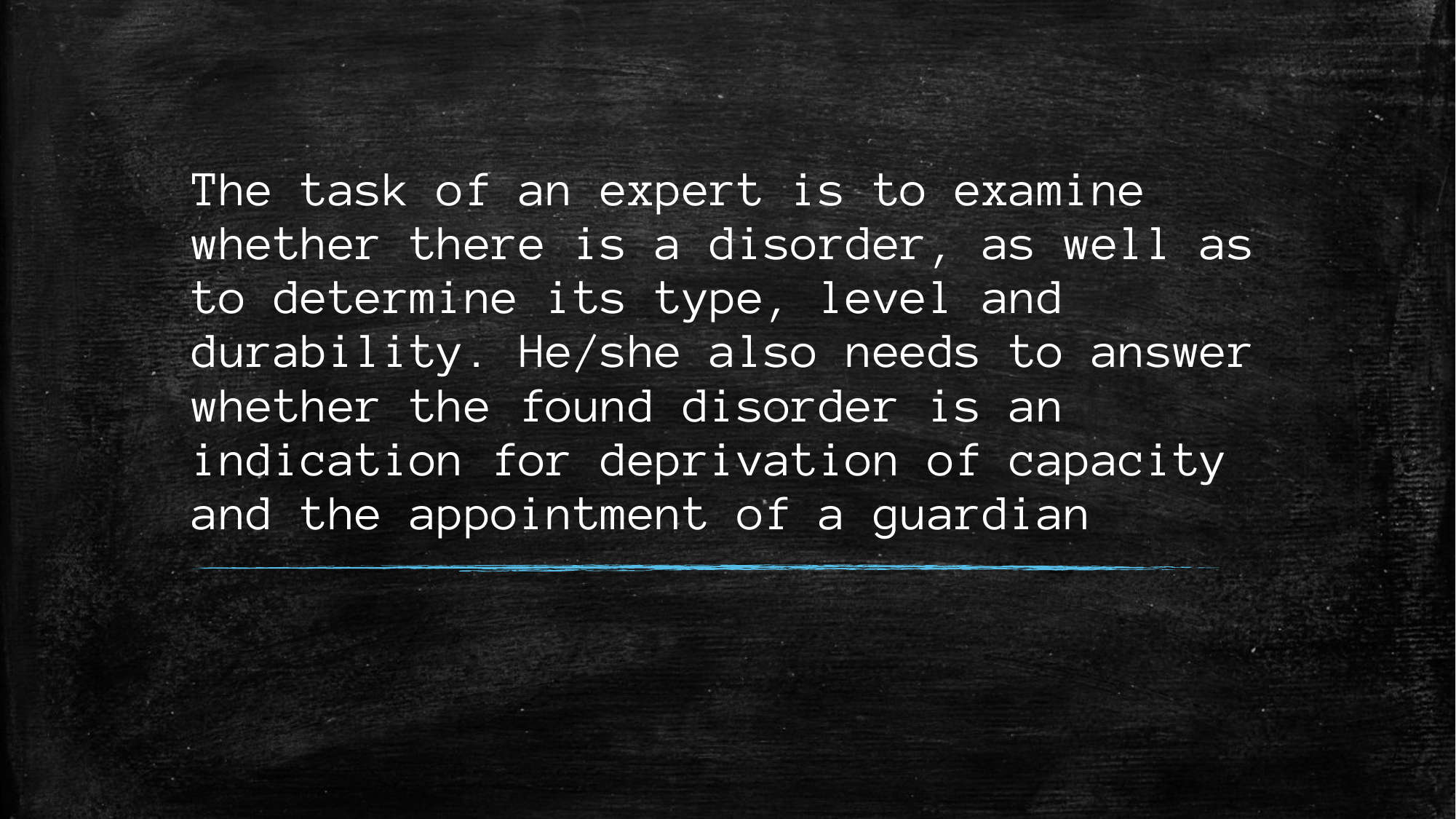

# The task of an expert is to examine whether there is a disorder, as well as to determine its type, level and durability. He/she also needs to answer whether the found disorder is an indication for deprivation of capacity and the appointment of a guardian